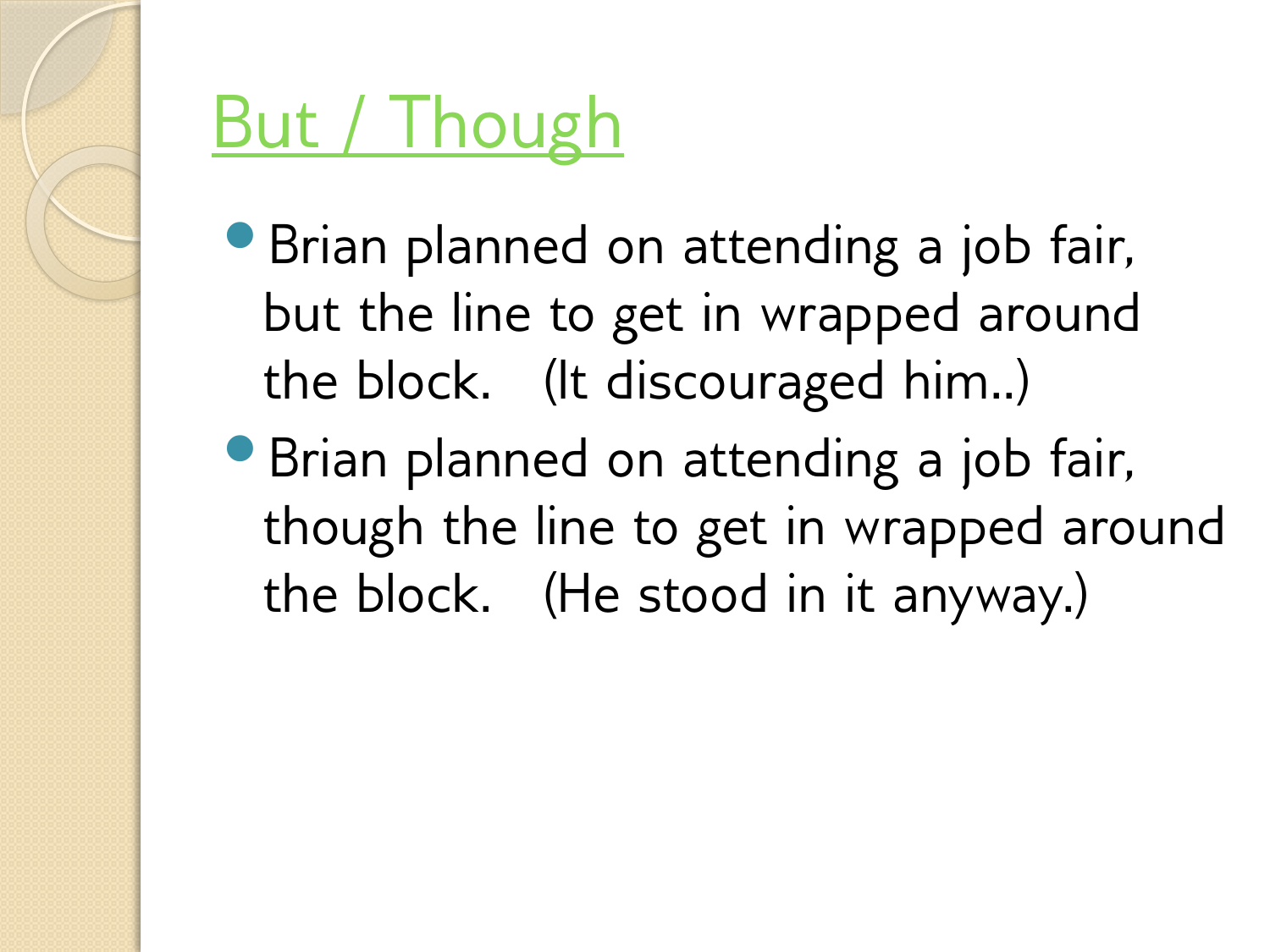

# But / Though
Brian planned on attending a job fair, but the line to get in wrapped around the block.   (It discouraged him..)
Brian planned on attending a job fair, though the line to get in wrapped around the block.   (He stood in it anyway.)